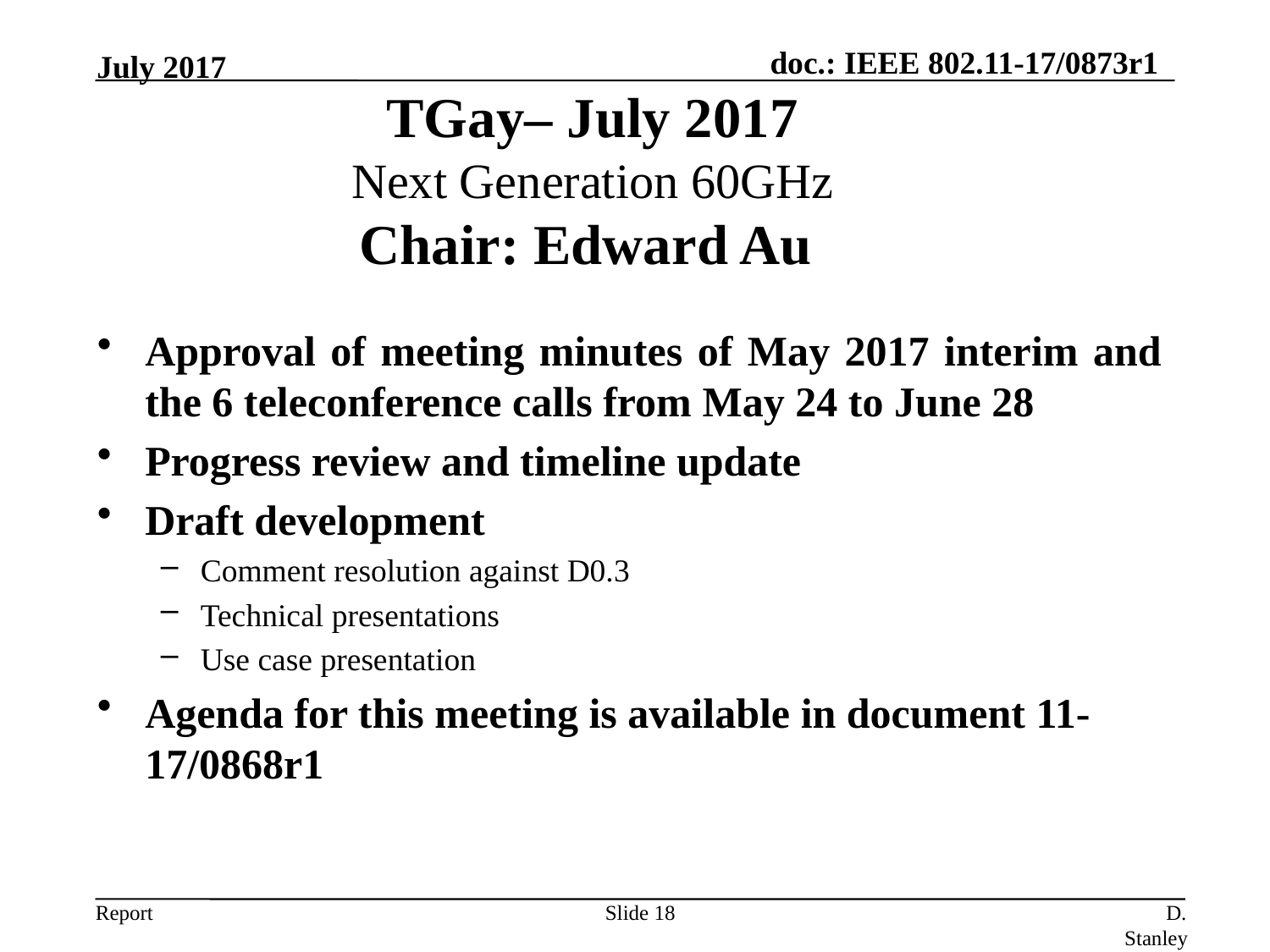

July 2017
TGay– July 2017
Next Generation 60GHz
Chair: Edward Au
Approval of meeting minutes of May 2017 interim and the 6 teleconference calls from May 24 to June 28
Progress review and timeline update
Draft development
Comment resolution against D0.3
Technical presentations
Use case presentation
Agenda for this meeting is available in document 11-17/0868r1
Slide 18
D. Stanley, HP Enterprise